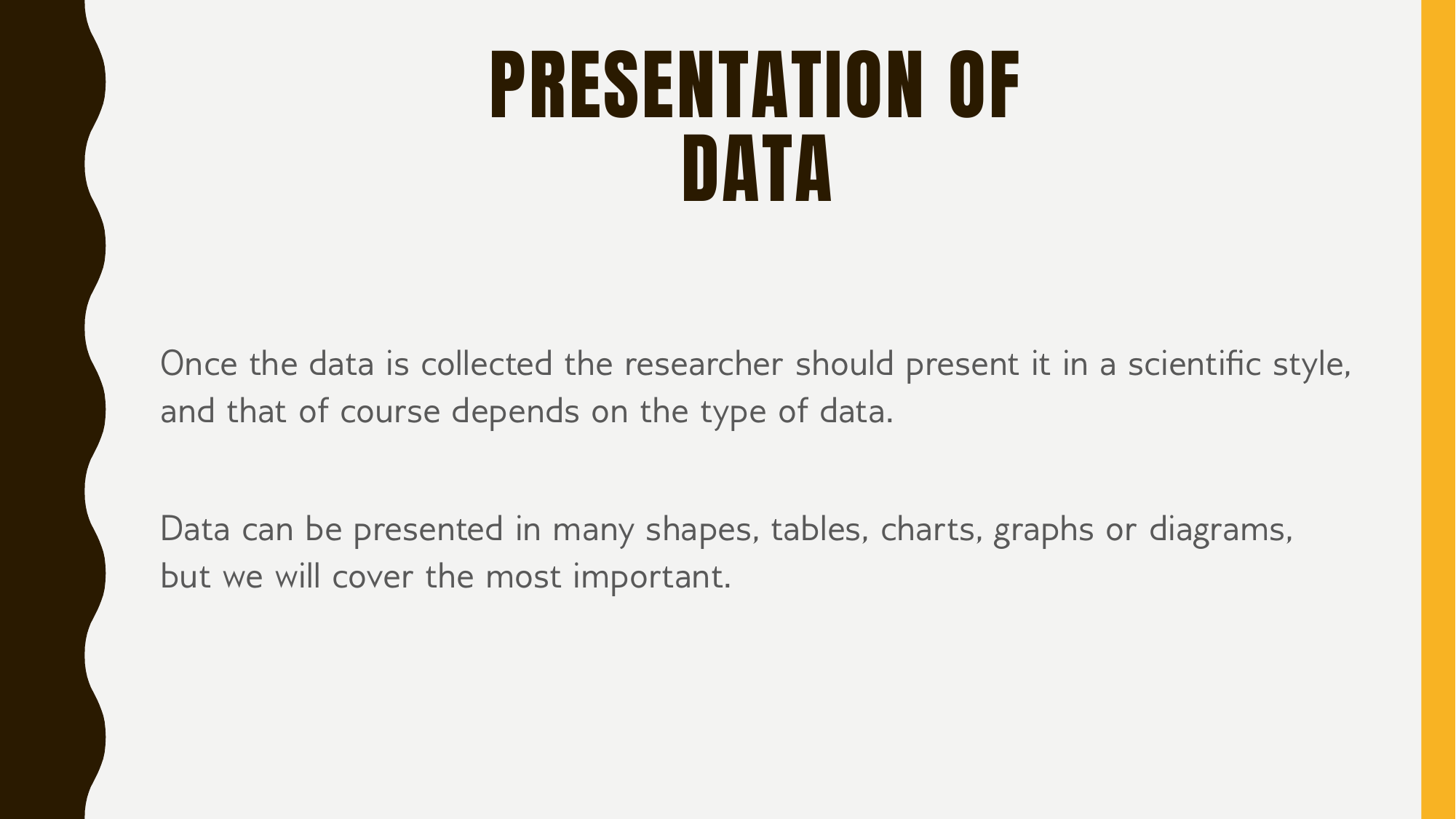

# Presentation of Data

Once the data is collected the researcher should present it in a scientific style, and that of course depends on the type of data.

Data can be presented in many shapes, tables, charts, graphs or diagrams, but we will cover the most important.